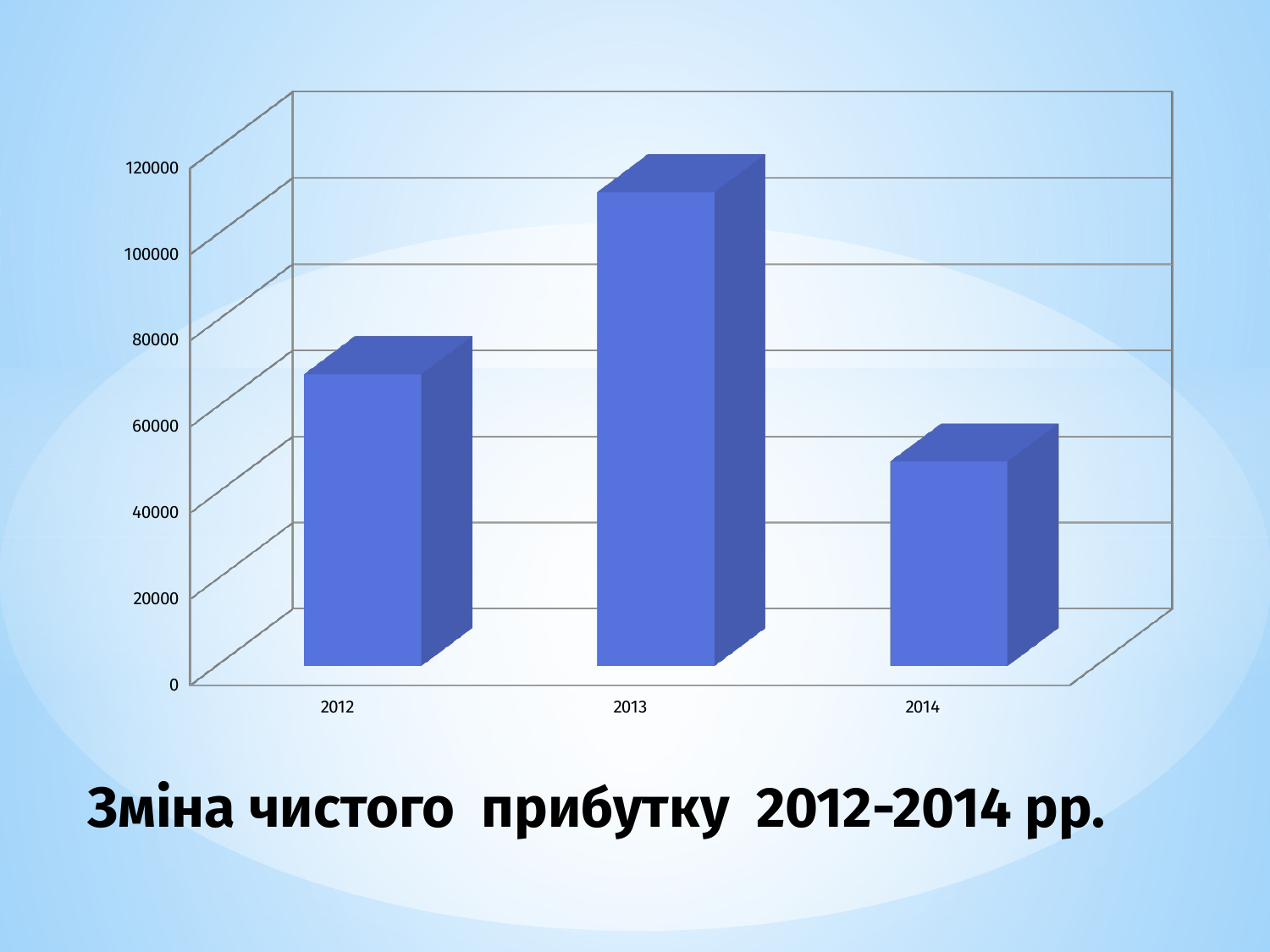

[unsupported chart]

# Зміна чистого  прибутку  2012-2014 рр.